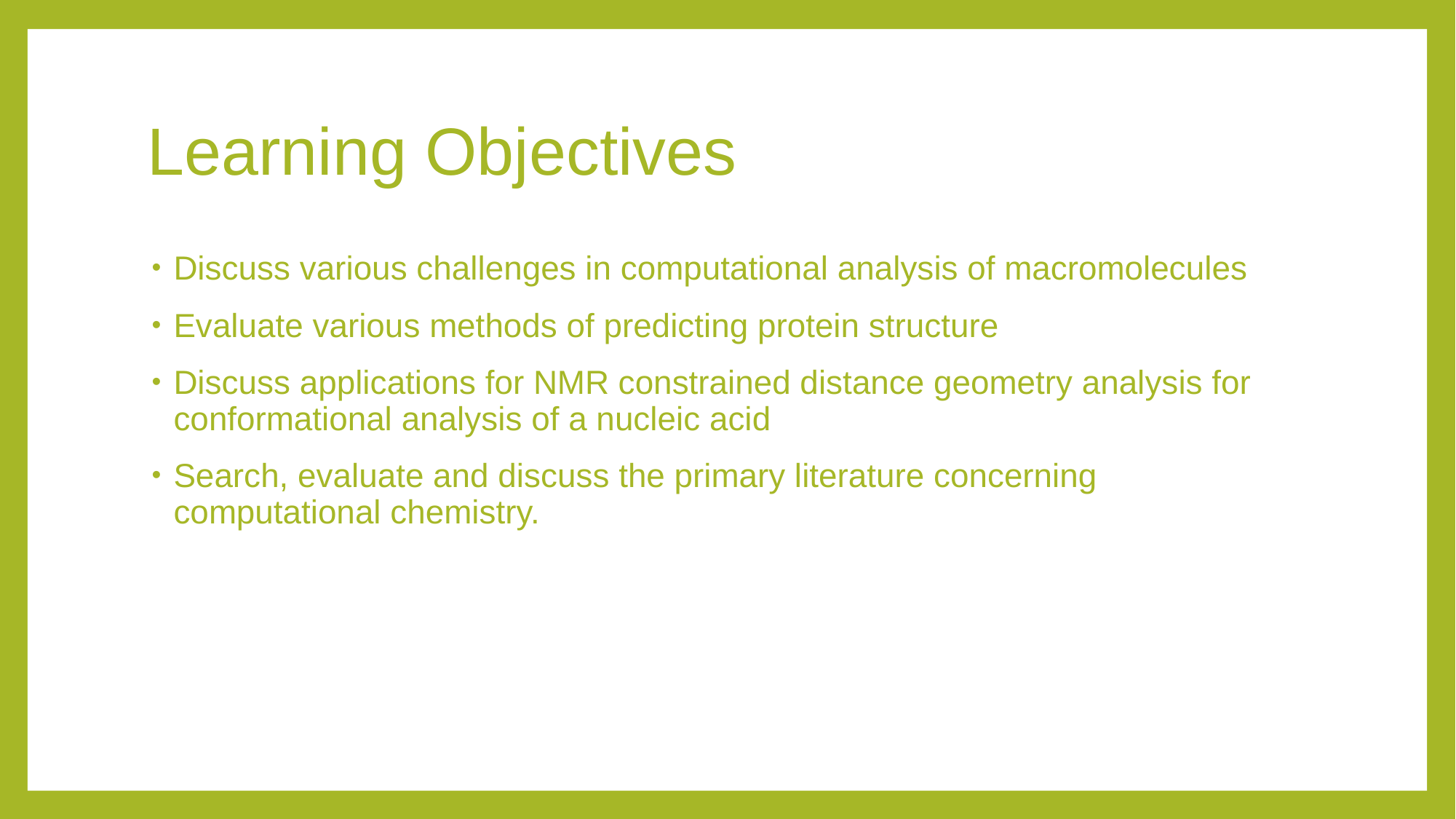

# Learning Objectives
Discuss various challenges in computational analysis of macromolecules
Evaluate various methods of predicting protein structure
Discuss applications for NMR constrained distance geometry analysis for conformational analysis of a nucleic acid
Search, evaluate and discuss the primary literature concerning computational chemistry.